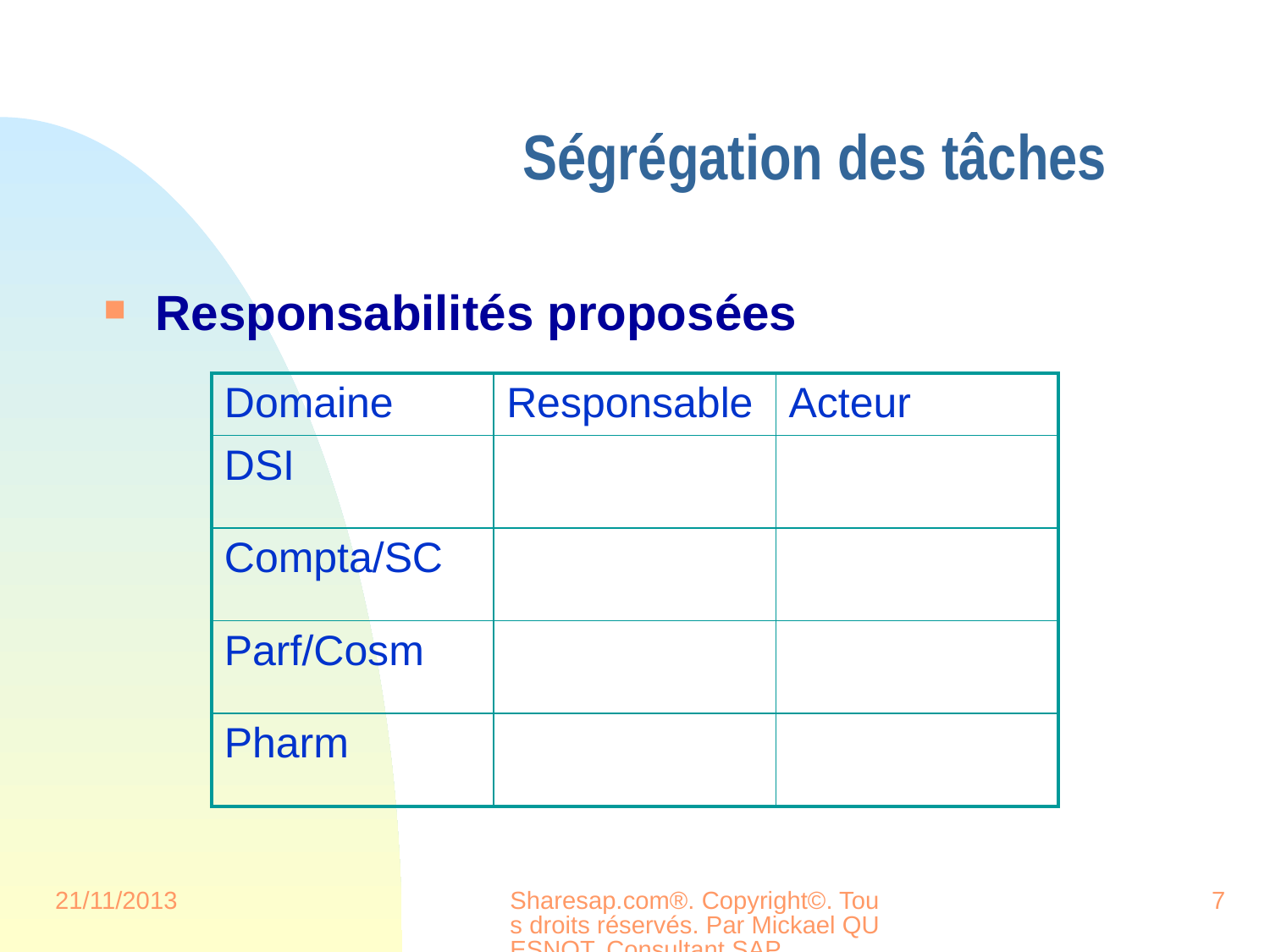

# Ségrégation des tâches
Projet
Responsabilités proposées
| Domaine | Responsable | Acteur |
| --- | --- | --- |
| DSI |  |  |
| Compta/SC |  |  |
| Parf/Cosm |  |  |
| Pharm |  |  |
21/11/2013
Sharesap.com®. Copyright©. Tous droits réservés. Par Mickael QUESNOT, Consultant SAP
7